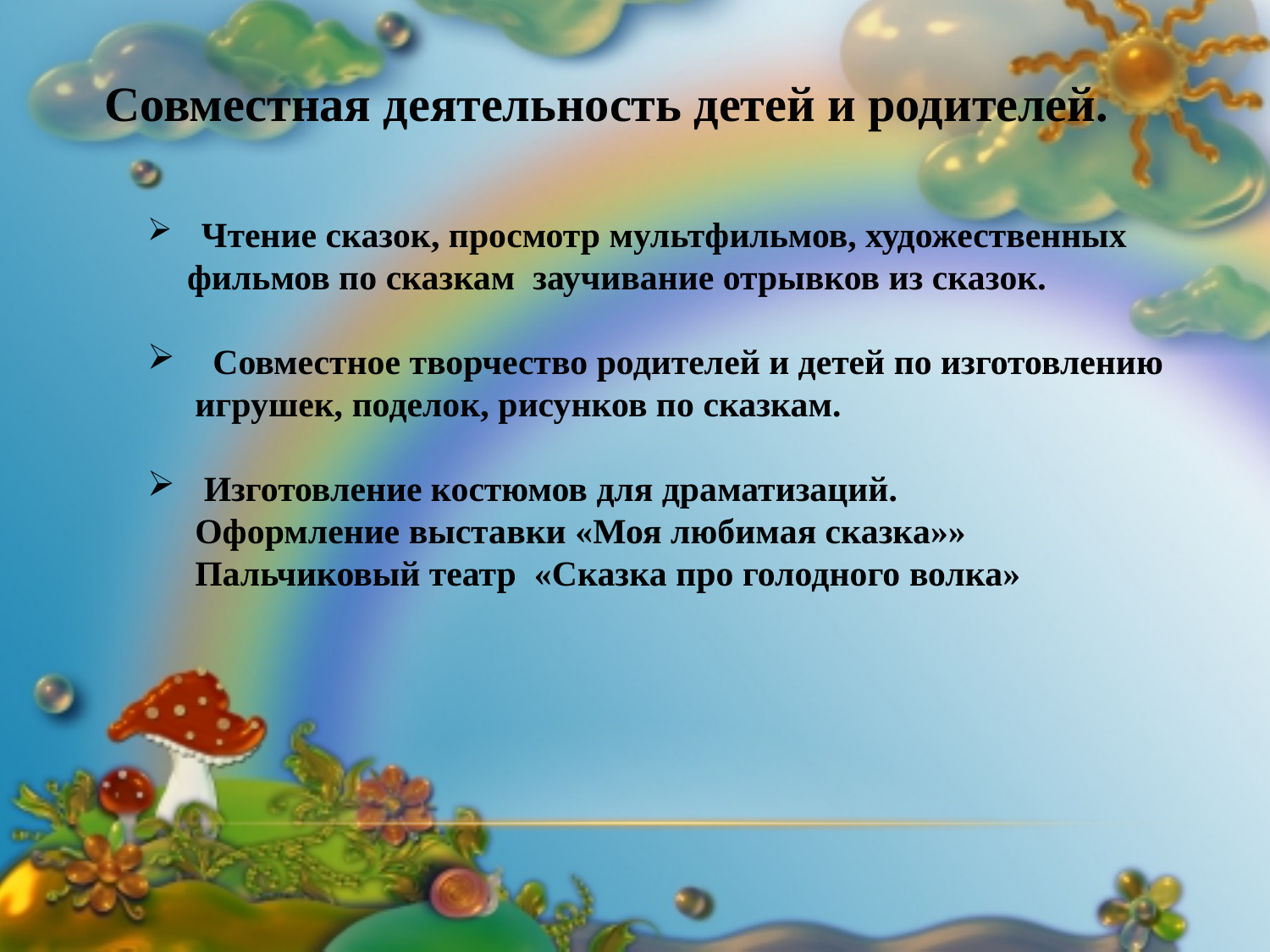

# Совместная деятельность детей и родителей.
  Чтение сказок, просмотр мультфильмов, художественных фильмов по сказкам  заучивание отрывков из сказок.
  Совместное творчество родителей и детей по изготовлению игрушек, поделок, рисунков по сказкам.
 Изготовление костюмов для драматизаций.
Оформление выставки «Моя любимая сказка»»
Пальчиковый театр  «Сказка про голодного волка»